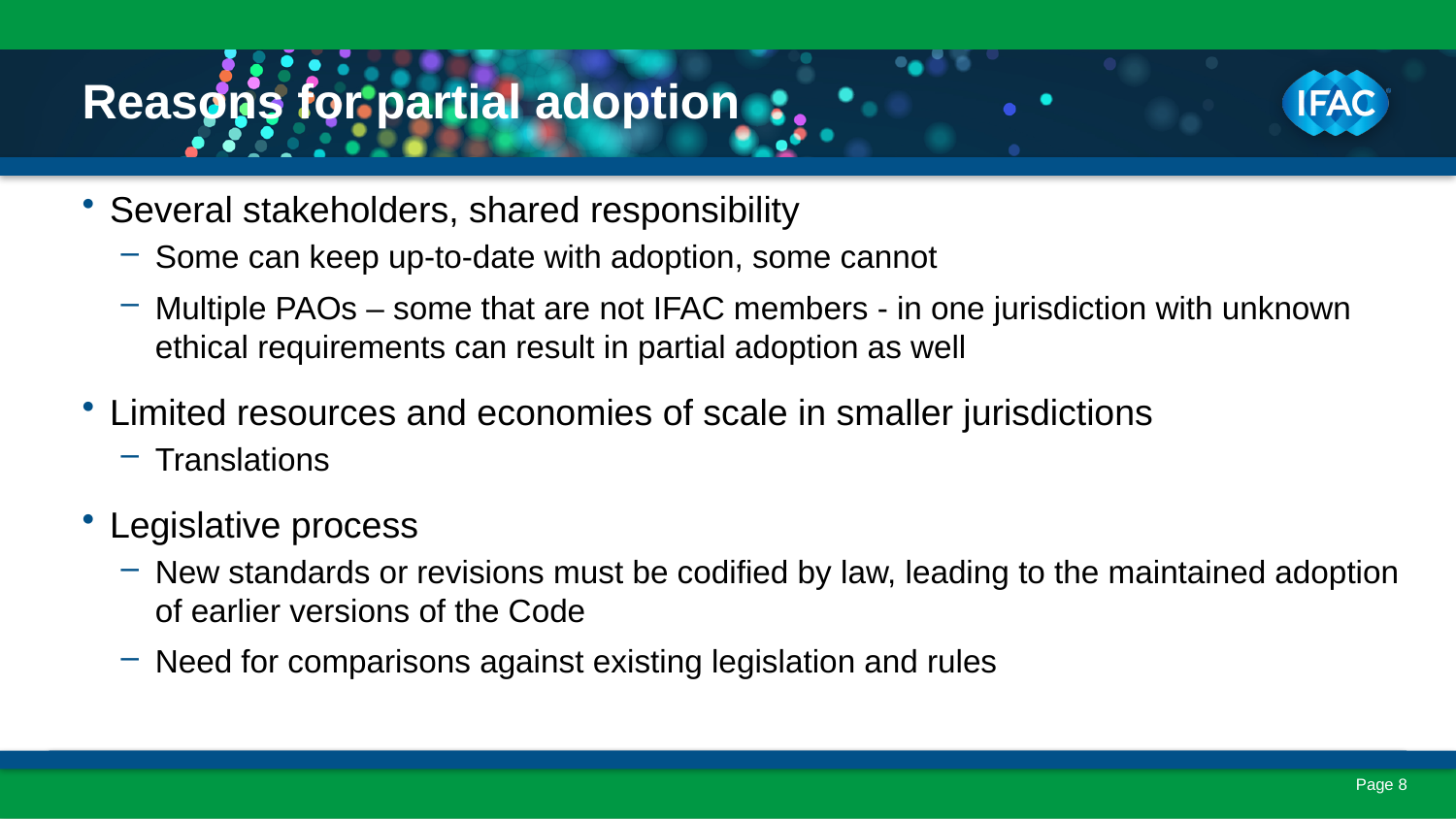

# Reasons for partial adoption
Several stakeholders, shared responsibility
Some can keep up-to-date with adoption, some cannot
Multiple PAOs – some that are not IFAC members - in one jurisdiction with unknown ethical requirements can result in partial adoption as well
Limited resources and economies of scale in smaller jurisdictions
Translations
Legislative process
New standards or revisions must be codified by law, leading to the maintained adoption of earlier versions of the Code
Need for comparisons against existing legislation and rules